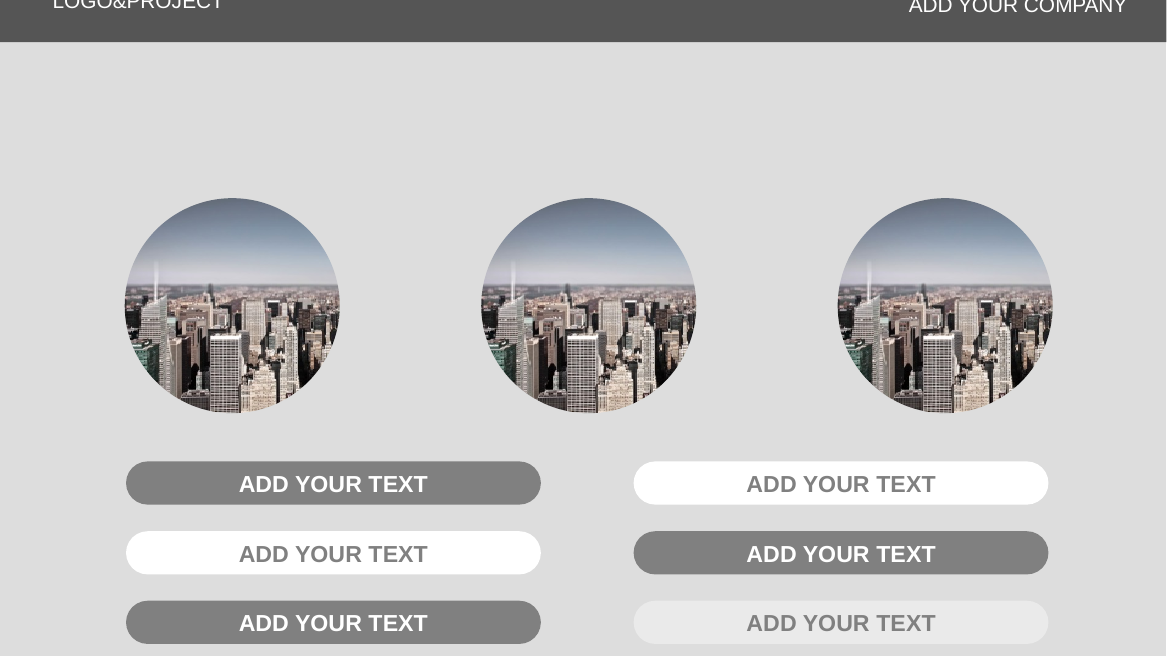

LOGO&PROJECT
ADD YOUR COMPANY

ADD YOUR TEXT
ADD YOUR TEXT
ADD YOUR TEXT
ADD YOUR TEXT
ADD YOUR TEXT
ADD YOUR TEXT